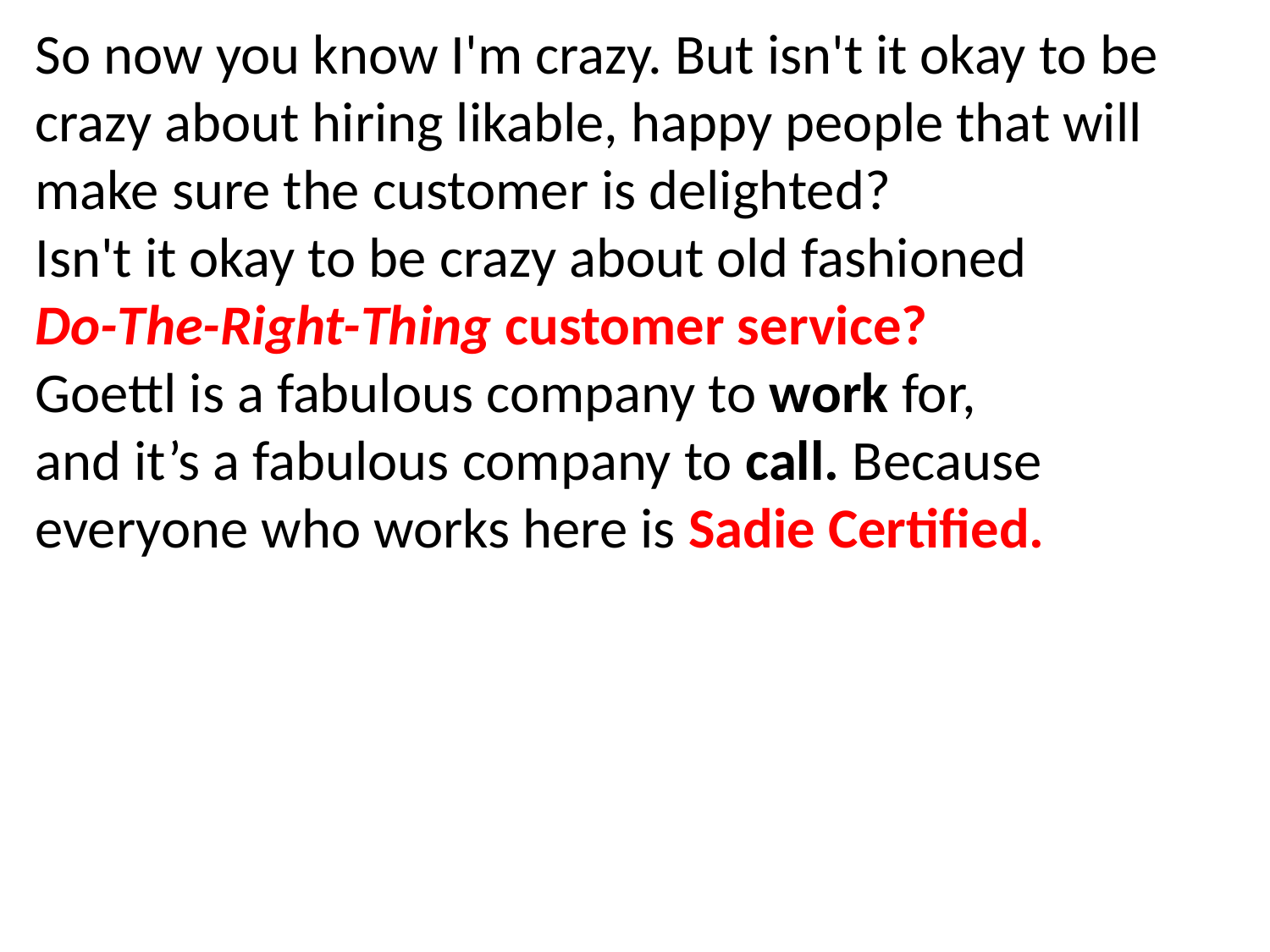

So now you know I'm crazy. But isn't it okay to be crazy about hiring likable, happy people that will make sure the customer is delighted?
Isn't it okay to be crazy about old fashioned
Do-The-Right-Thing customer service?
Goettl is a fabulous company to work for,
and it’s a fabulous company to call. Because everyone who works here is Sadie Certified.